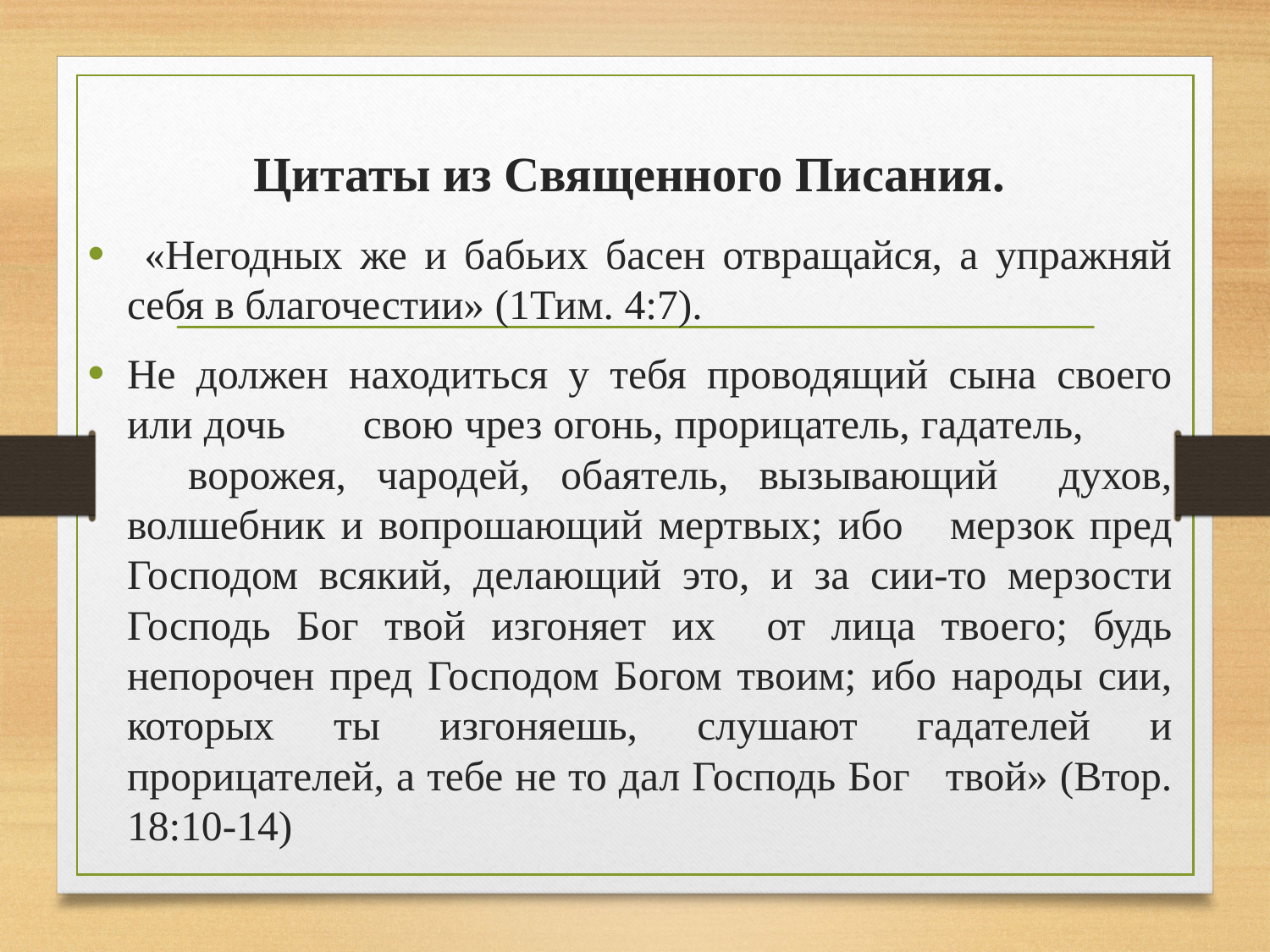

«Негодных же и бабьих басен отвращайся, а упражняй себя в благочестии» (1Тим. 4:7).
Не должен находиться у тебя проводящий сына своего или дочь       свою чрез огонь, прорицатель, гадатель,           ворожея, чародей, обаятель, вызывающий  духов, волшебник и вопрошающий мертвых; ибо   мерзок пред Господом всякий, делающий это, и за сии-то мерзости Господь Бог твой изгоняет их  от лица твоего; будь непорочен пред Господом Богом твоим; ибо народы сии, которых ты изгоняешь, слушают гадателей и прорицателей, а тебе не то дал Господь Бог   твой» (Втор. 18:10-14)

# Цитаты из Священного Писания.